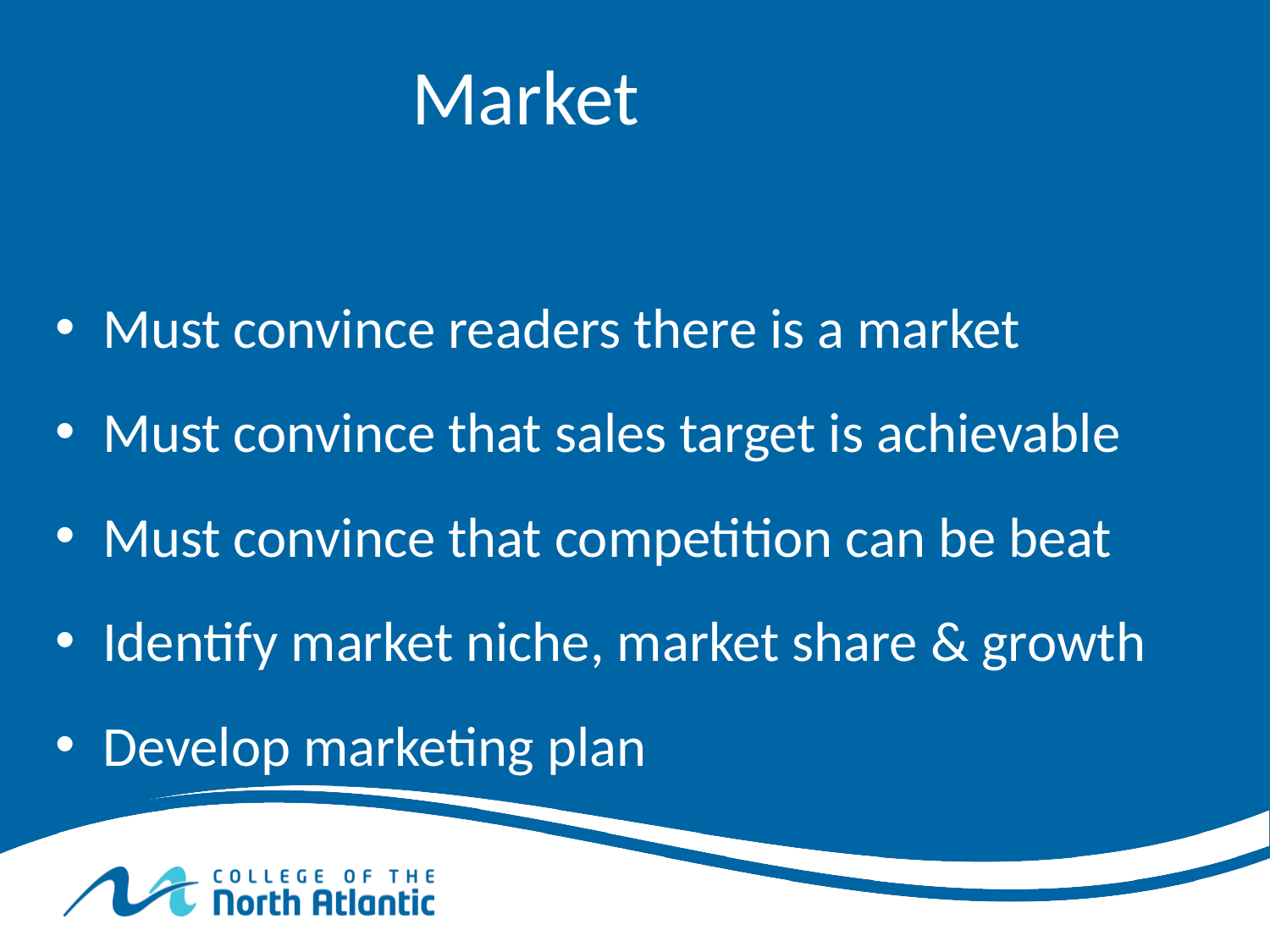

# Market
Must convince readers there is a market
Must convince that sales target is achievable
Must convince that competition can be beat
Identify market niche, market share & growth
Develop marketing plan